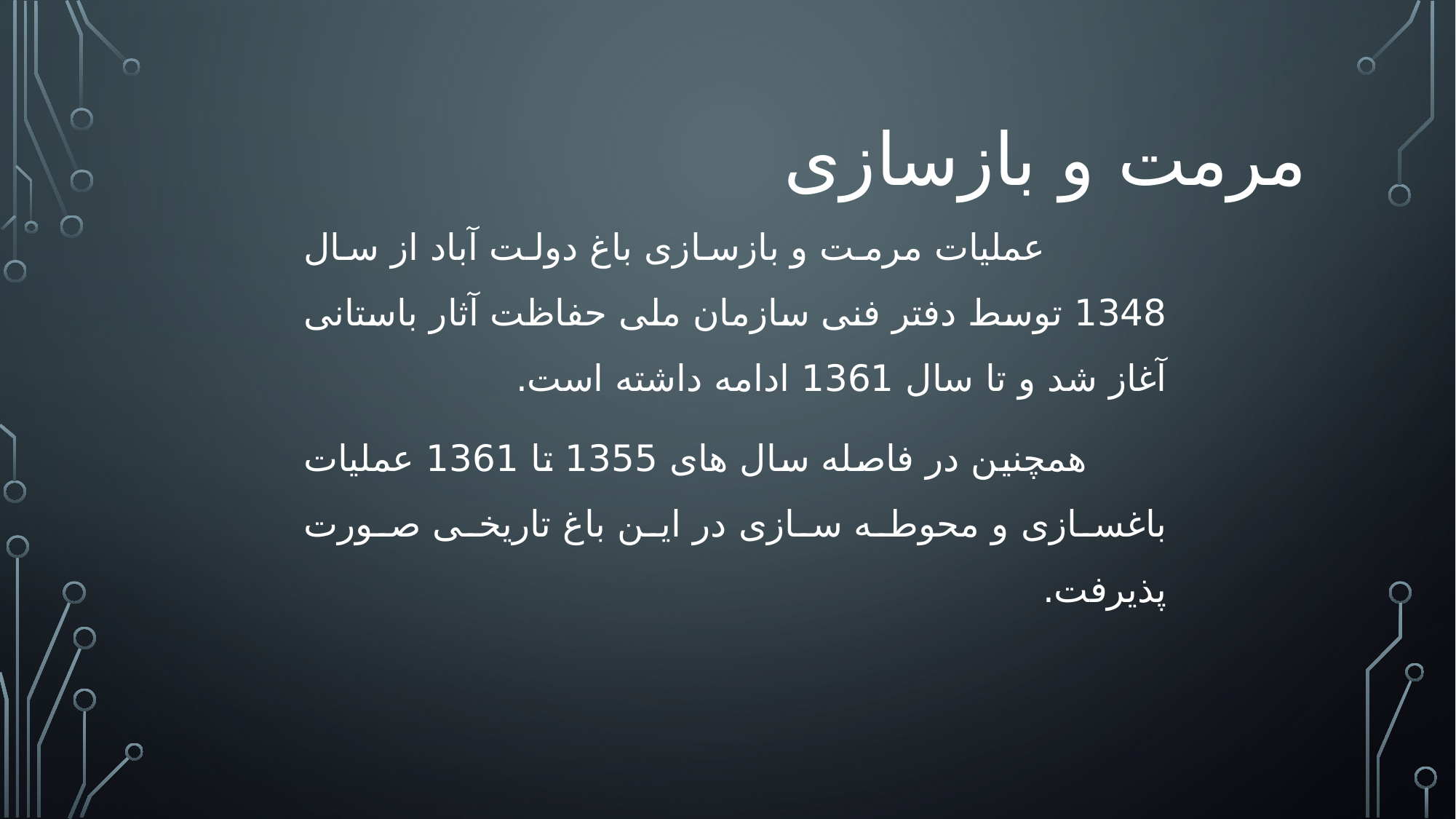

# مرمت و بازسازی
        عملیات مرمت و بازسازی باغ دولت آباد از سال 1348 توسط دفتر فنی سازمان ملی حفاظت آثار باستانی آغاز شد و تا سال 1361 ادامه داشته است.
        همچنین در فاصله سال های 1355 تا 1361 عملیات باغسازی و محوطه سازی در این باغ تاریخی صورت پذیرفت.